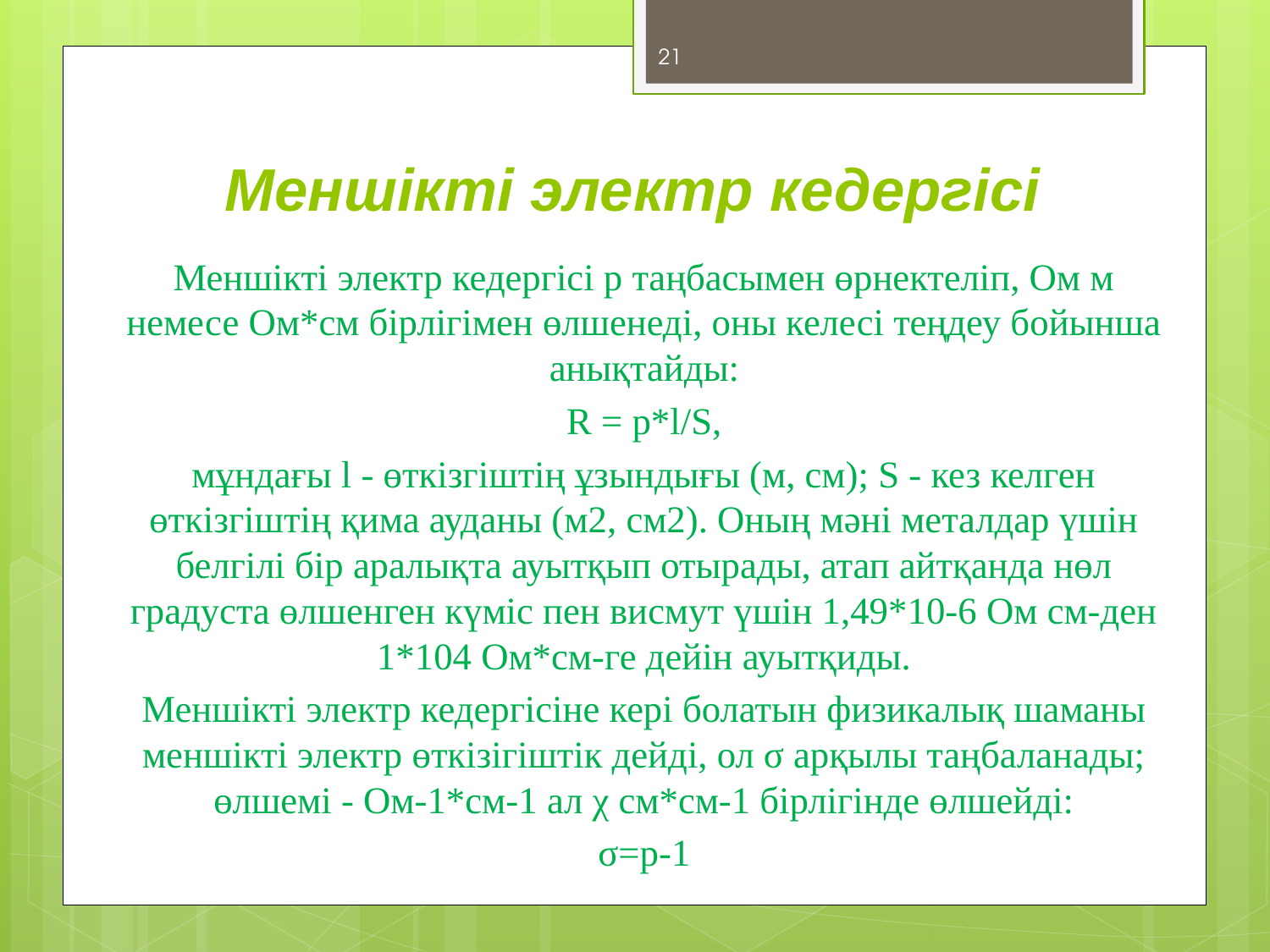

21
# Меншікті электр кедергісі
Меншікті электр кедергісі р таңбасымен өрнектеліп, Ом м немесе Ом*см бірлігімен өлшенеді, оны келесі теңдеу бойынша анықтайды:
R = р*l/S,
мұндағы l - өткізгіштің ұзындығы (м, cм); S - кез келген өткізгіштің қима ауданы (м2, см2). Оның мәні металдар үшін белгілі бір аралықта ауытқып отырады, атап айтқанда нөл градуста өлшенген күміс пен висмут үшін 1,49*10-6 Ом см-ден 1*104 Ом*см-ге дейін ауытқиды.
Меншікті электр кедергісіне кері болатын физикалық шаманы меншікті электр өткізігіштік дейді, ол σ арқылы таңбаланады; өлшемі - Ом-1*см-1 ал χ см*см-1 бірлігінде өлшейді:
σ=p-1